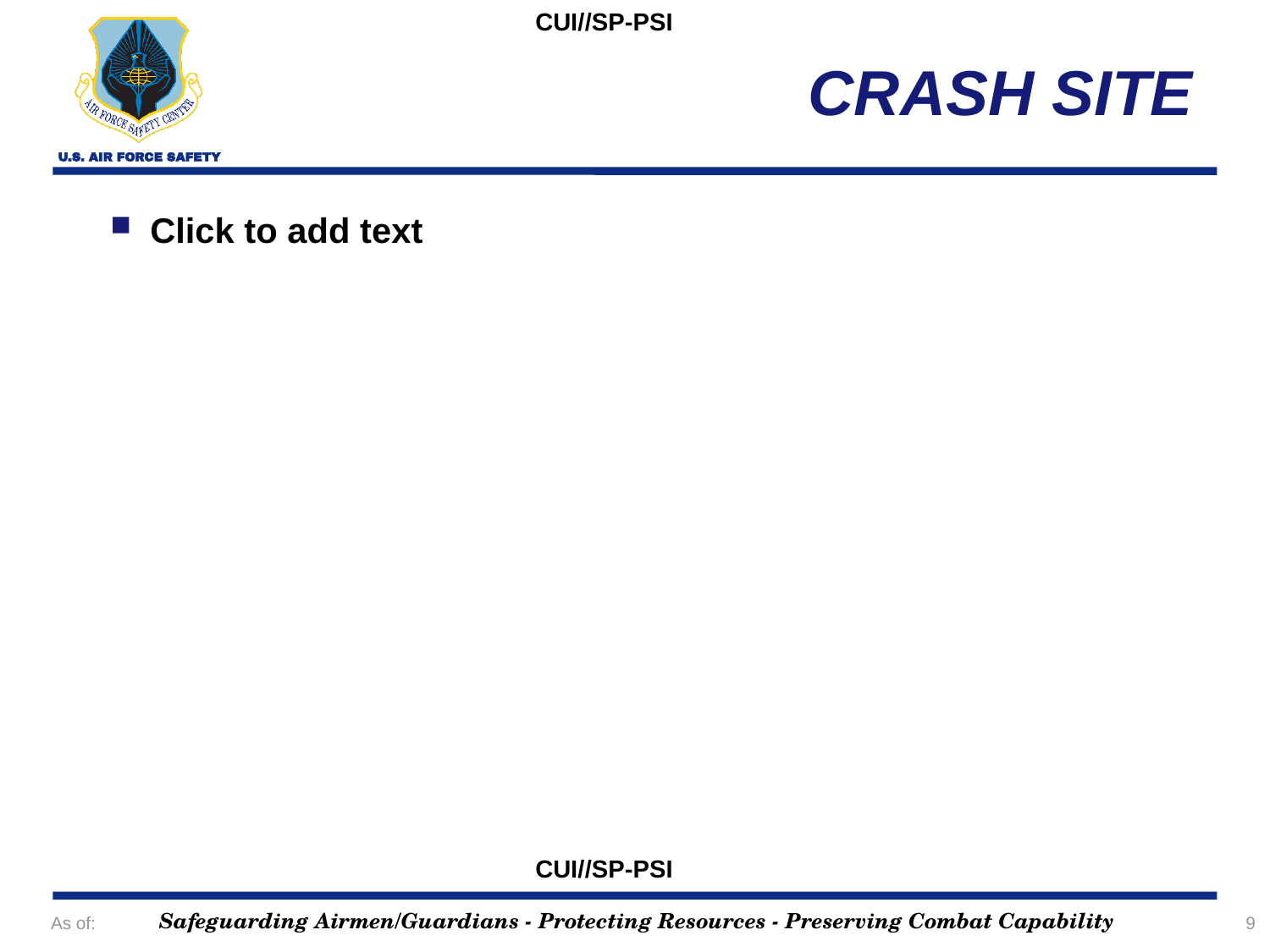

CUI//SP-PSI
# CRASH SITE
Click to add text
CUI//SP-PSI
As of:
9